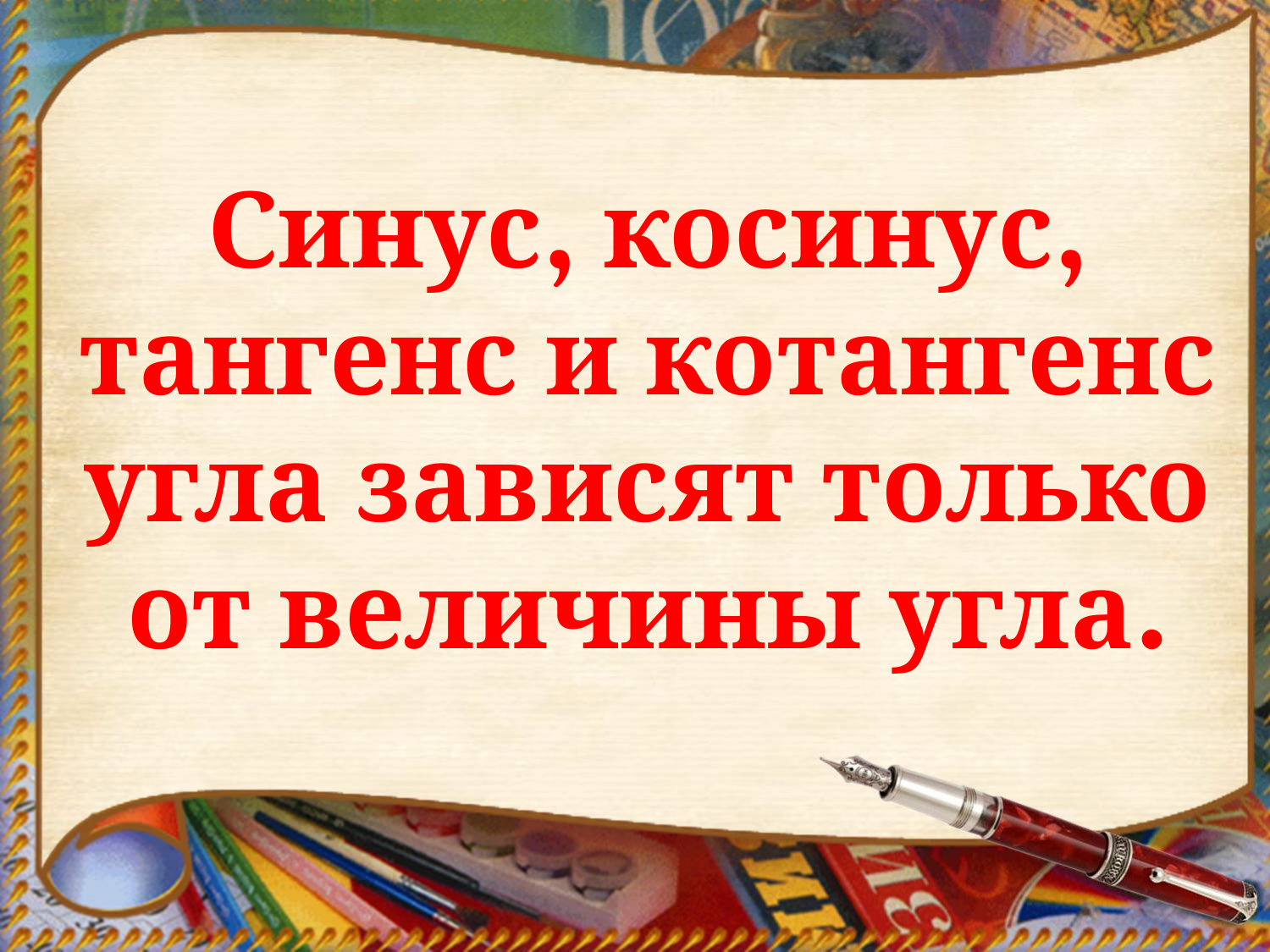

Синус, косинус, тангенс и котангенс угла зависят только от величины угла.